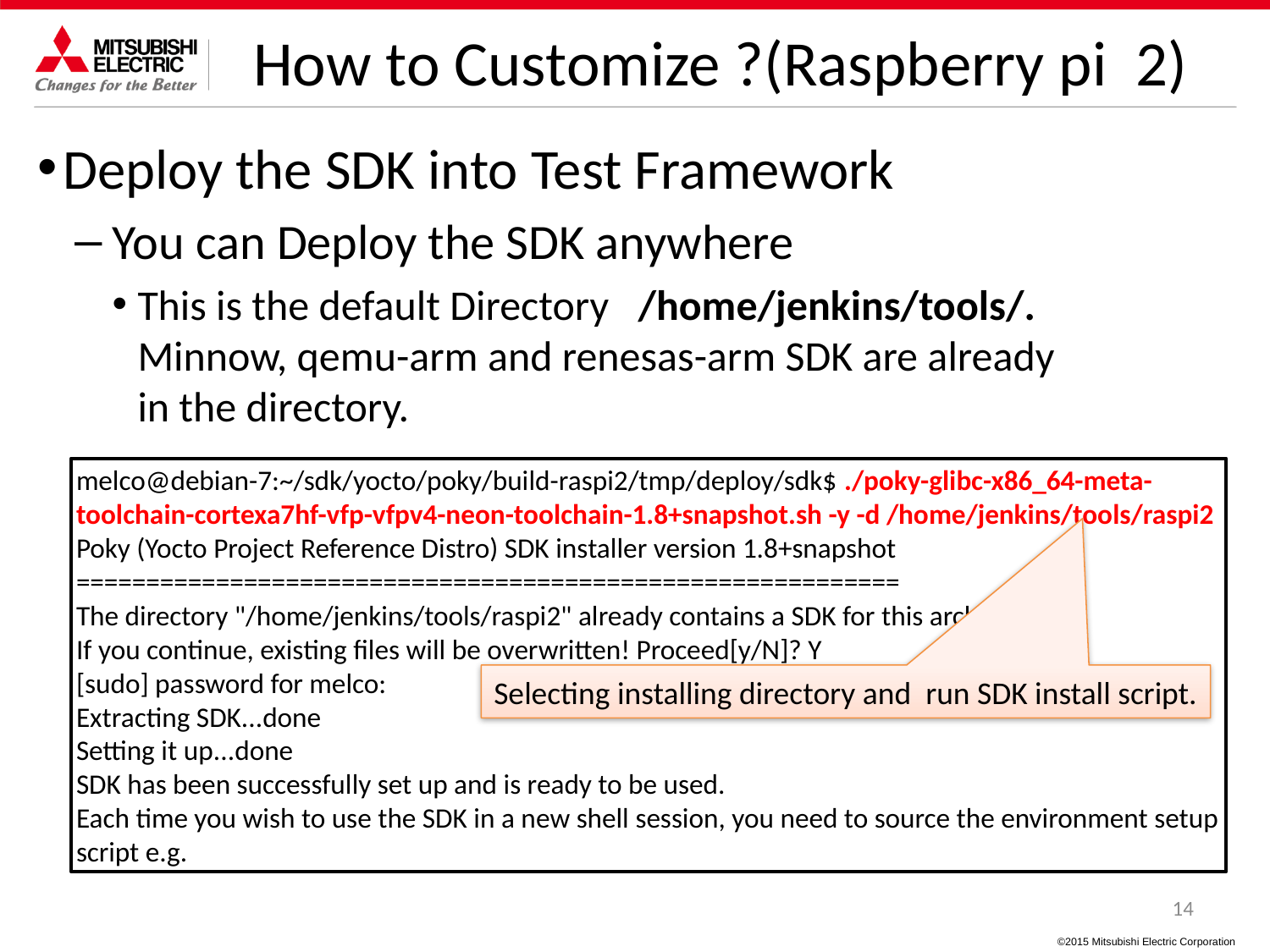

# How to Customize ?(Raspberry pi  2)
Deploy the SDK into Test Framework
You can Deploy the SDK anywhere
This is the default Directory   /home/jenkins/tools/.
Minnow, qemu-arm and renesas-arm SDK are already
in the directory.
melco@debian-7:~/sdk/yocto/poky/build-raspi2/tmp/deploy/sdk$ ./poky-glibc-x86_64-meta-toolchain-cortexa7hf-vfp-vfpv4-neon-toolchain-1.8+snapshot.sh -y -d /home/jenkins/tools/raspi2
Poky (Yocto Project Reference Distro) SDK installer version 1.8+snapshot
===========================================================
The directory "/home/jenkins/tools/raspi2" already contains a SDK for this architecture.
If you continue, existing files will be overwritten! Proceed[y/N]? Y
[sudo] password for melco:
Extracting SDK...done
Setting it up...done
SDK has been successfully set up and is ready to be used.
Each time you wish to use the SDK in a new shell session, you need to source the environment setup script e.g.
Selecting installing directory and  run SDK install script.
14